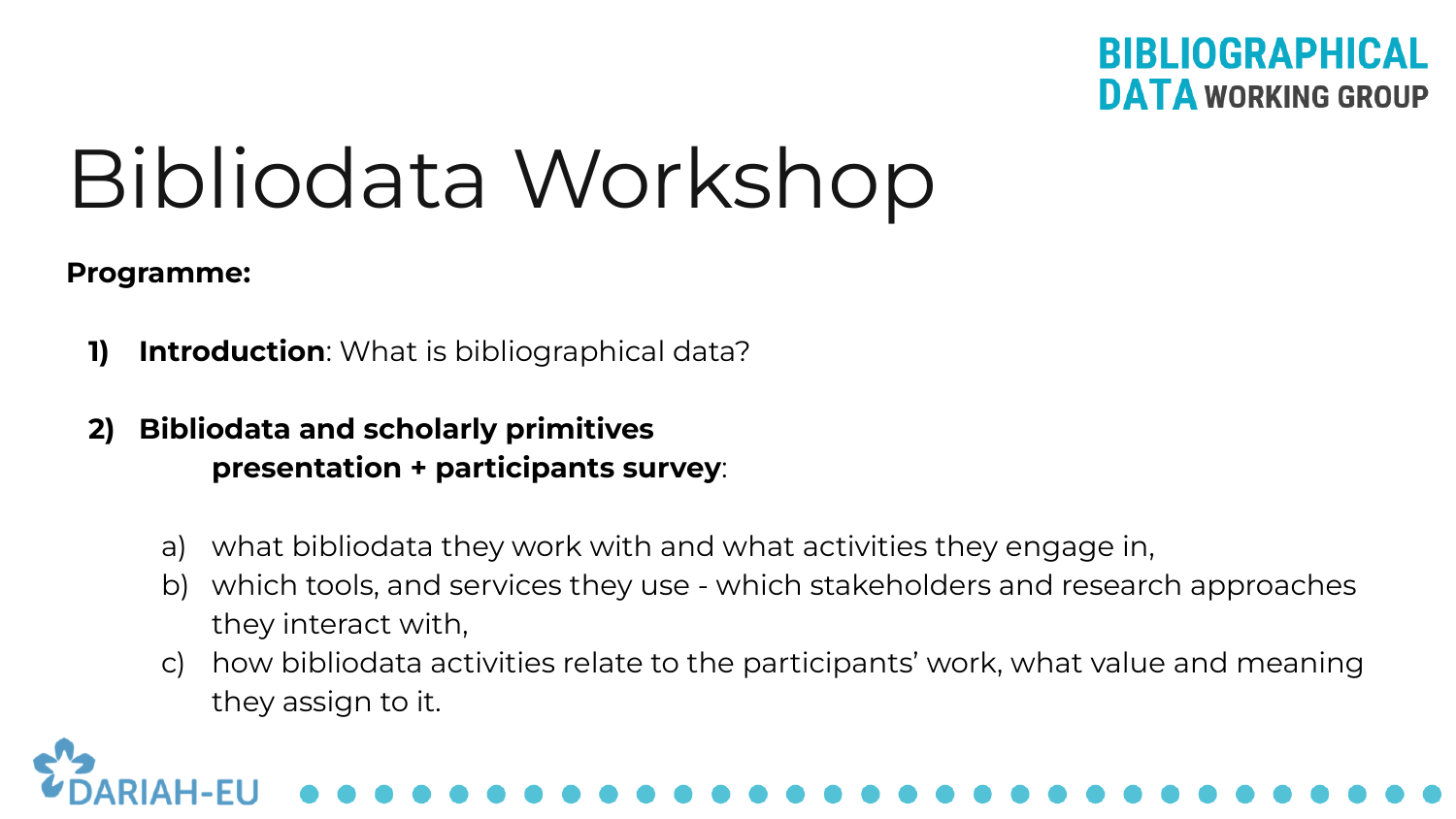

# Bibliodata Workshop

Programme:

Introduction: What is bibliographical data?

Bibliodata and scholarly primitives
presentation + participants survey:

what bibliodata they work with and what activities they engage in,
which tools, and services they use - which stakeholders and research approaches they interact with,
how bibliodata activities relate to the participants’ work, what value and meaning they assign to it.